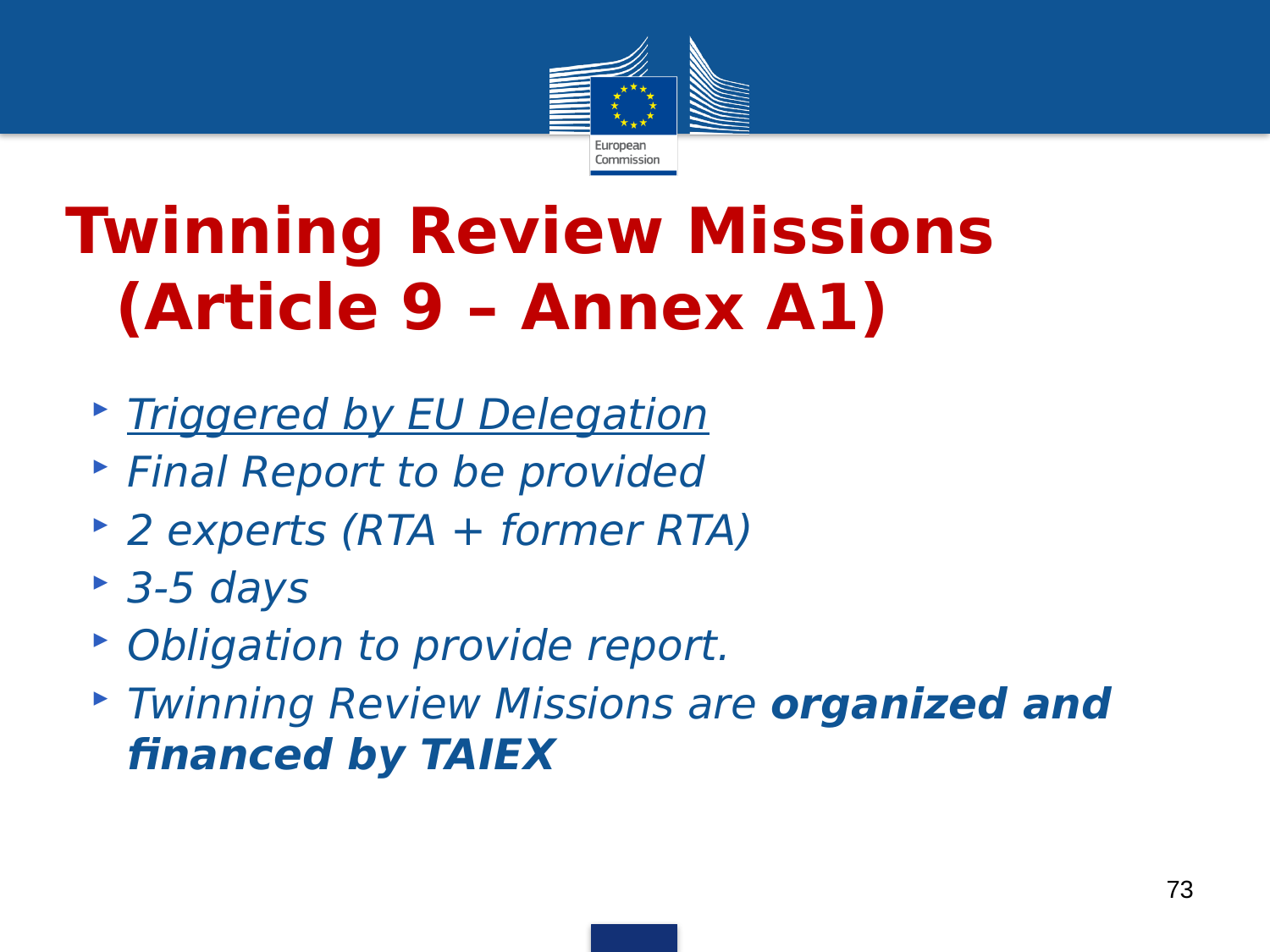

# Twinning Review Missions (Article 9 – Annex A1)
Triggered by EU Delegation
Final Report to be provided
2 experts (RTA + former RTA)
3-5 days
Obligation to provide report.
Twinning Review Missions are organized and financed by TAIEX

73